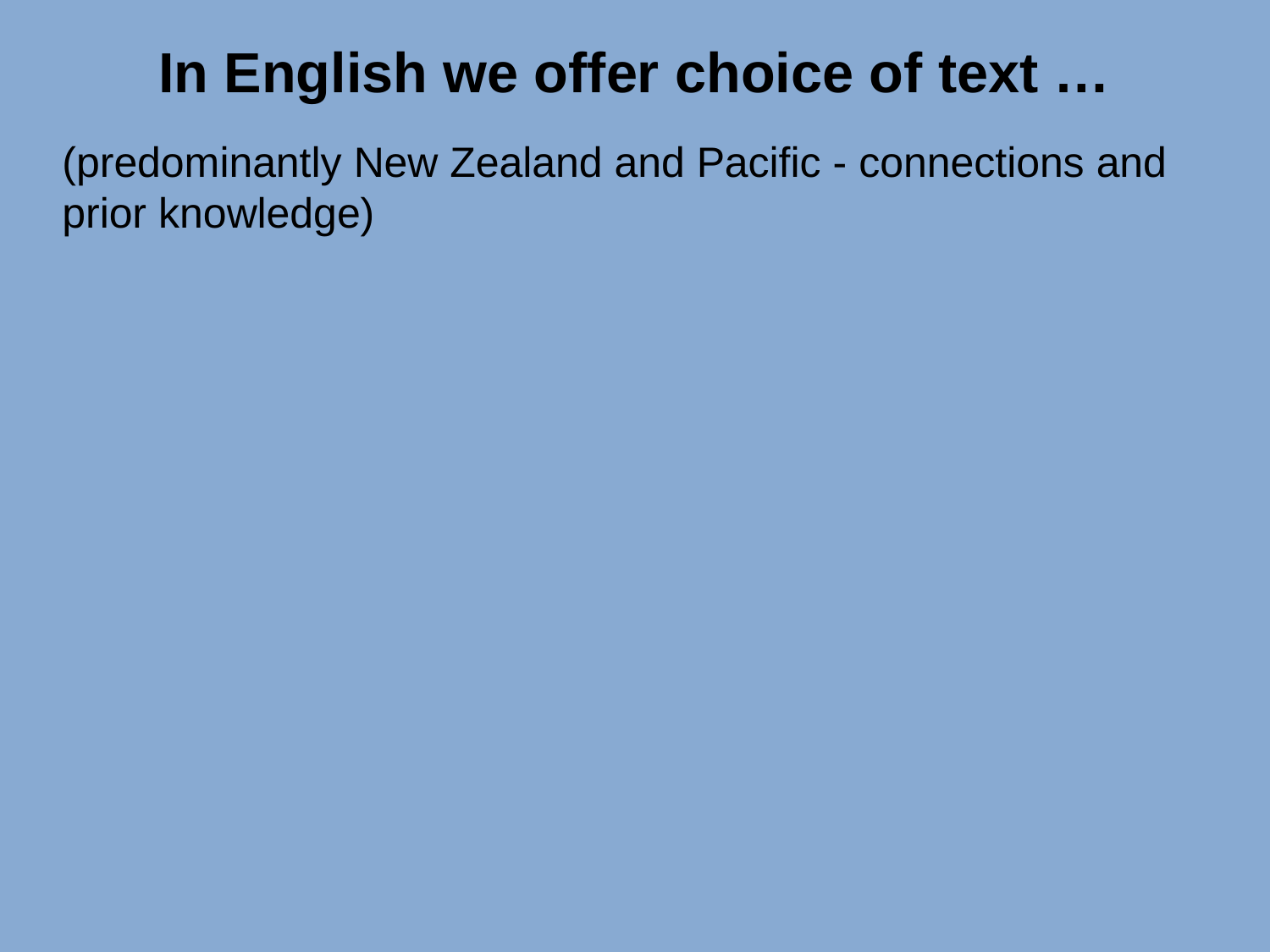

In English we offer choice of text …
(predominantly New Zealand and Pacific - connections and prior knowledge)